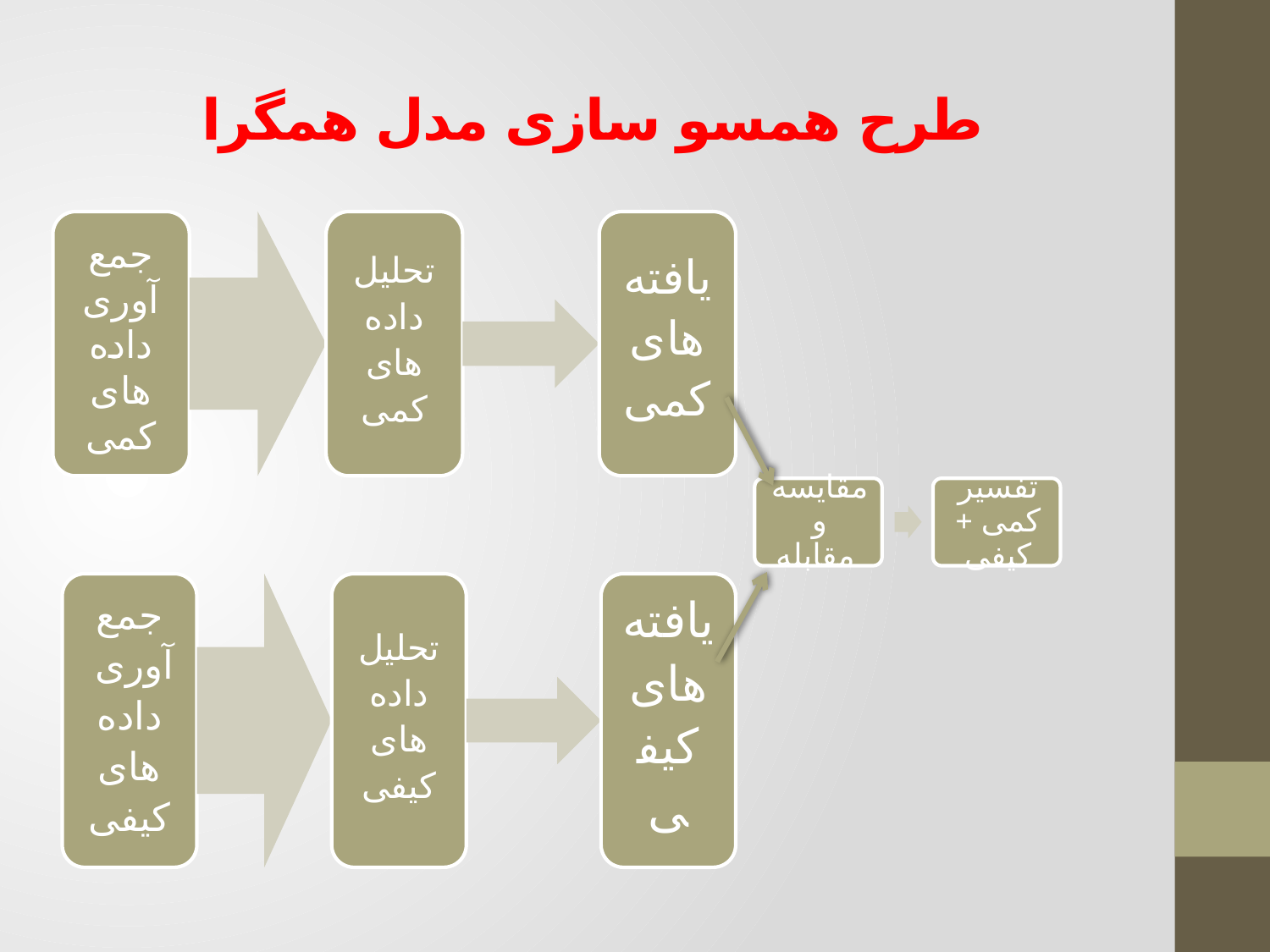

# طرح همسو سازی مدل همگرا
تحلیل داده های کمی
یافته های کمی
مقایسه و مقابله

تفسیر کمی + کیفی
جمع آوری  داده های کیفی
تحلیل داده های کیفی
یافته های کیفی